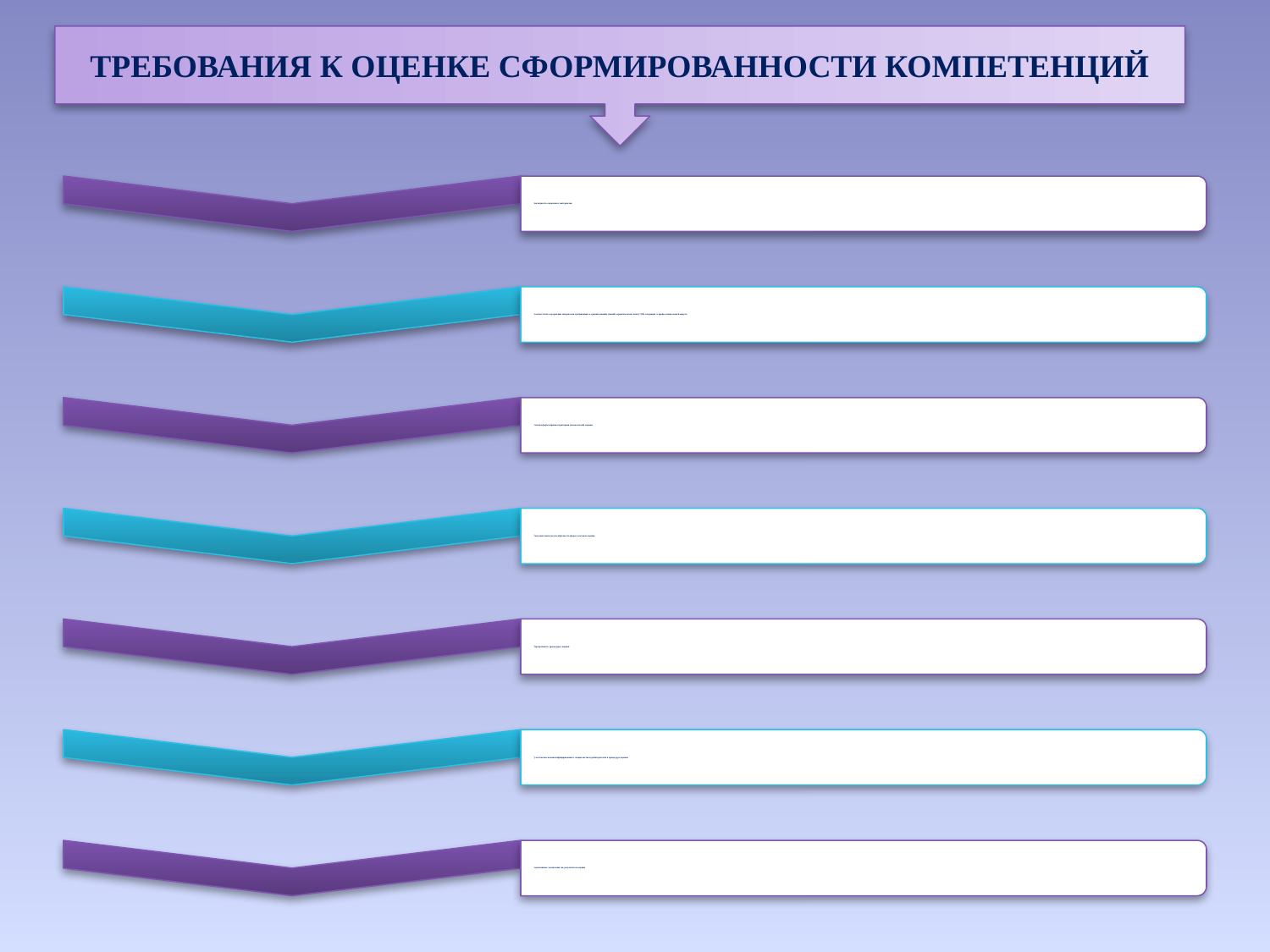

Требования к оценке сформированности компетенций
валидность оценочных материалов
прозрачность процедуры оценки
участие высококвалифицированных специалистов и работодателей в процедуре оценки
однозначное заключение по результатам оценки
максимальная целесообразность форм и методов оценки
четкая формулировка критериев (показателей) оценки
соответствие содержания материалов требованиям к уровню знаний, умений, практическому опыту ПК, входящих в профессиональный модуль